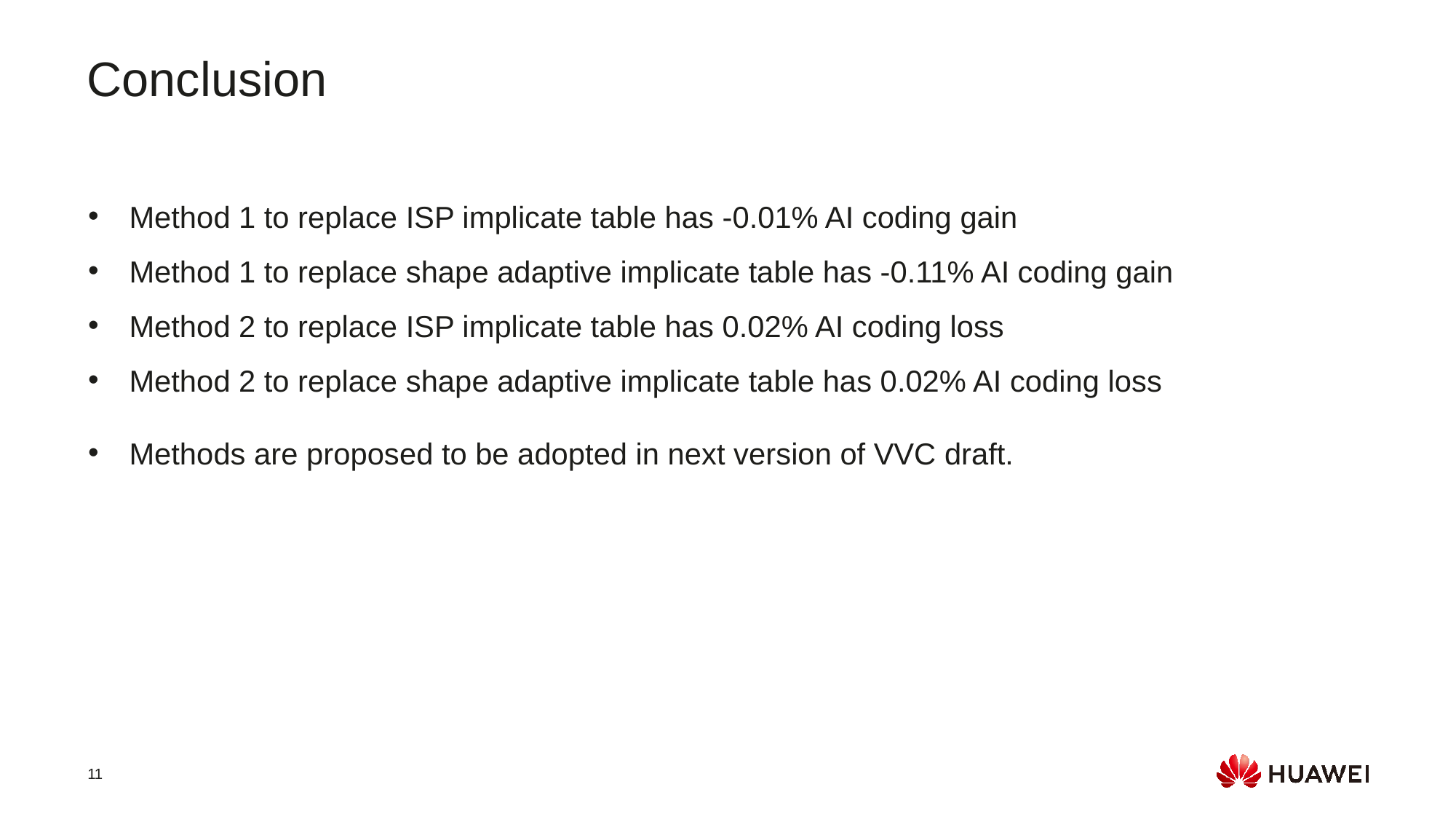

Conclusion
Method 1 to replace ISP implicate table has -0.01% AI coding gain
Method 1 to replace shape adaptive implicate table has -0.11% AI coding gain
Method 2 to replace ISP implicate table has 0.02% AI coding loss
Method 2 to replace shape adaptive implicate table has 0.02% AI coding loss

Methods are proposed to be adopted in next version of VVC draft.